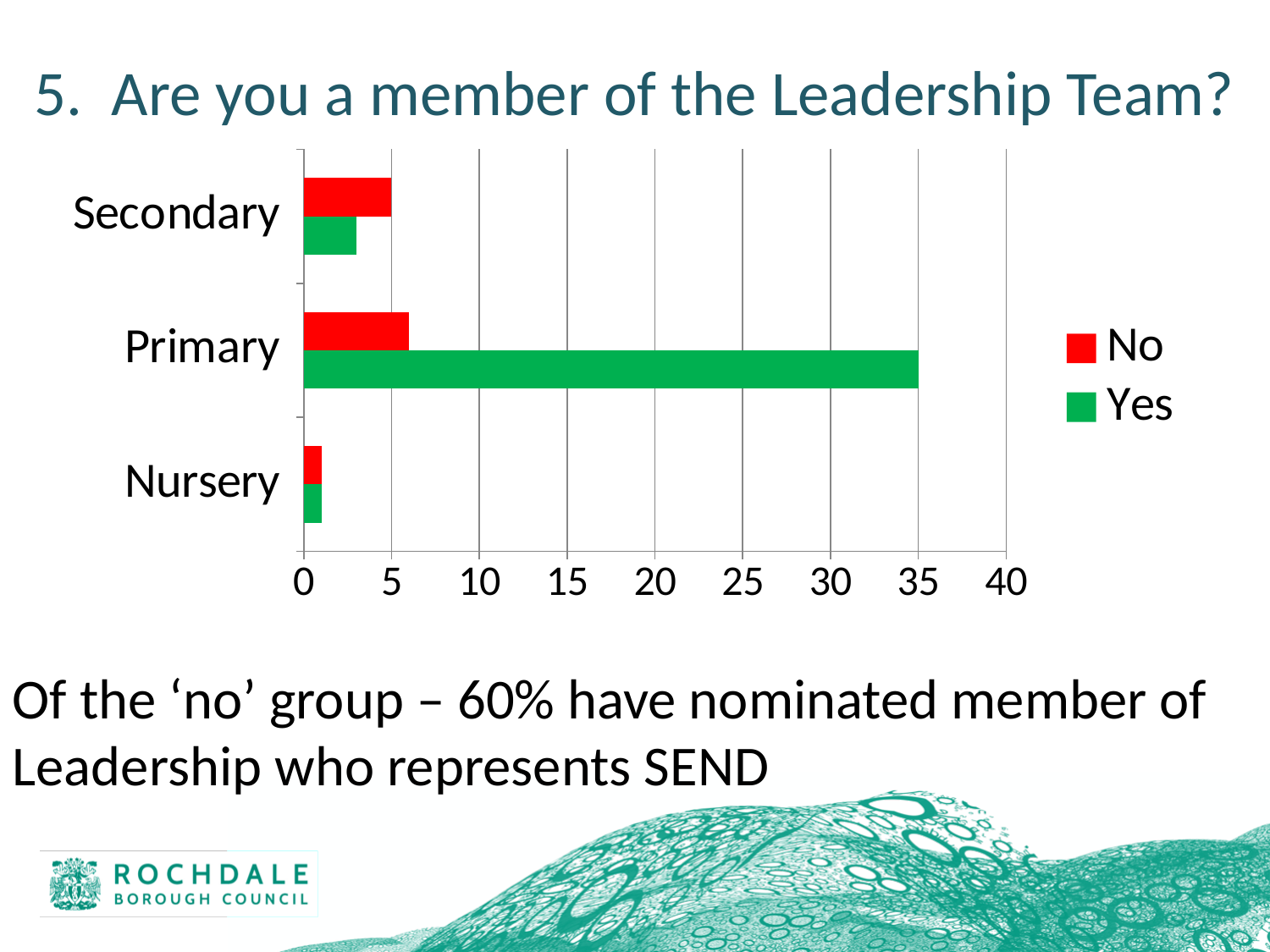

5.  Are you a member of the Leadership Team?

### Chart

| Category | Yes | No |
|---|---|---|
| Nursery  | 1.0 | 1.0 |
| Primary  | 35.0 | 6.0 |
| Secondary  | 3.0 | 5.0 |
Of the ‘no’ group – 60% have nominated member of Leadership who represents SEND